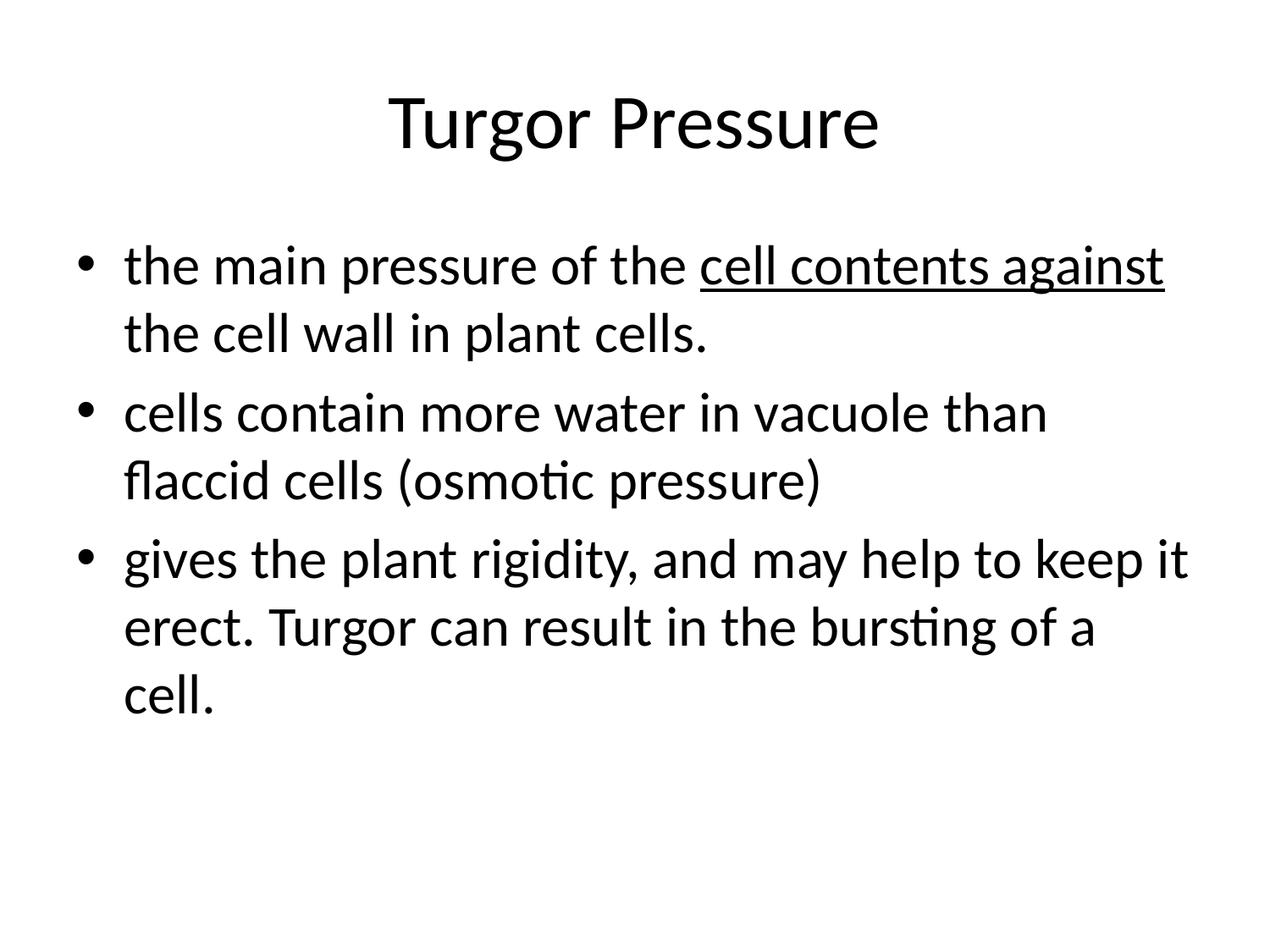

# Turgor Pressure
the main pressure of the cell contents against the cell wall in plant cells.
cells contain more water in vacuole than flaccid cells (osmotic pressure)
gives the plant rigidity, and may help to keep it erect. Turgor can result in the bursting of a cell.